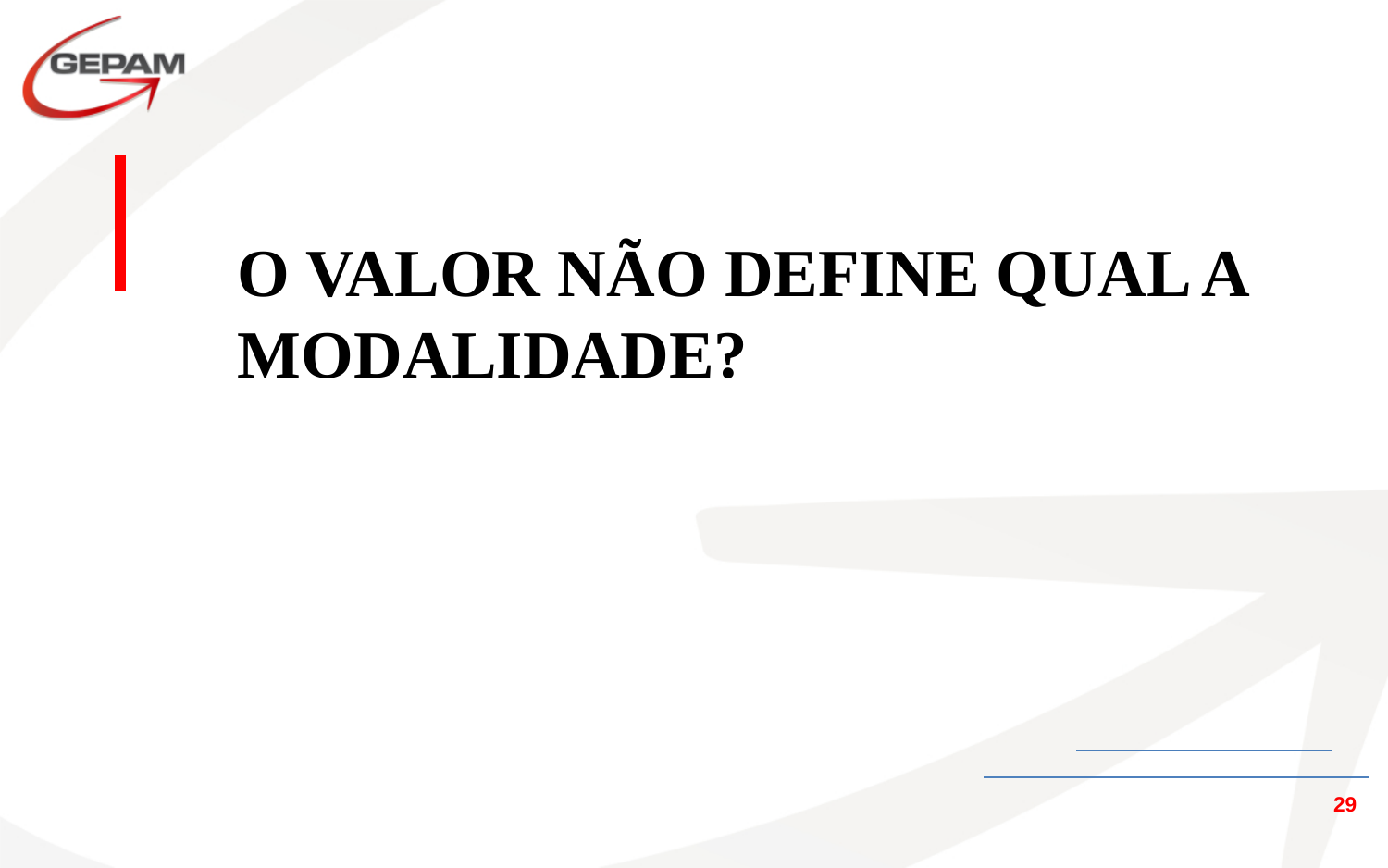

O VALOR NÃO DEFINE QUAL A MODALIDADE?